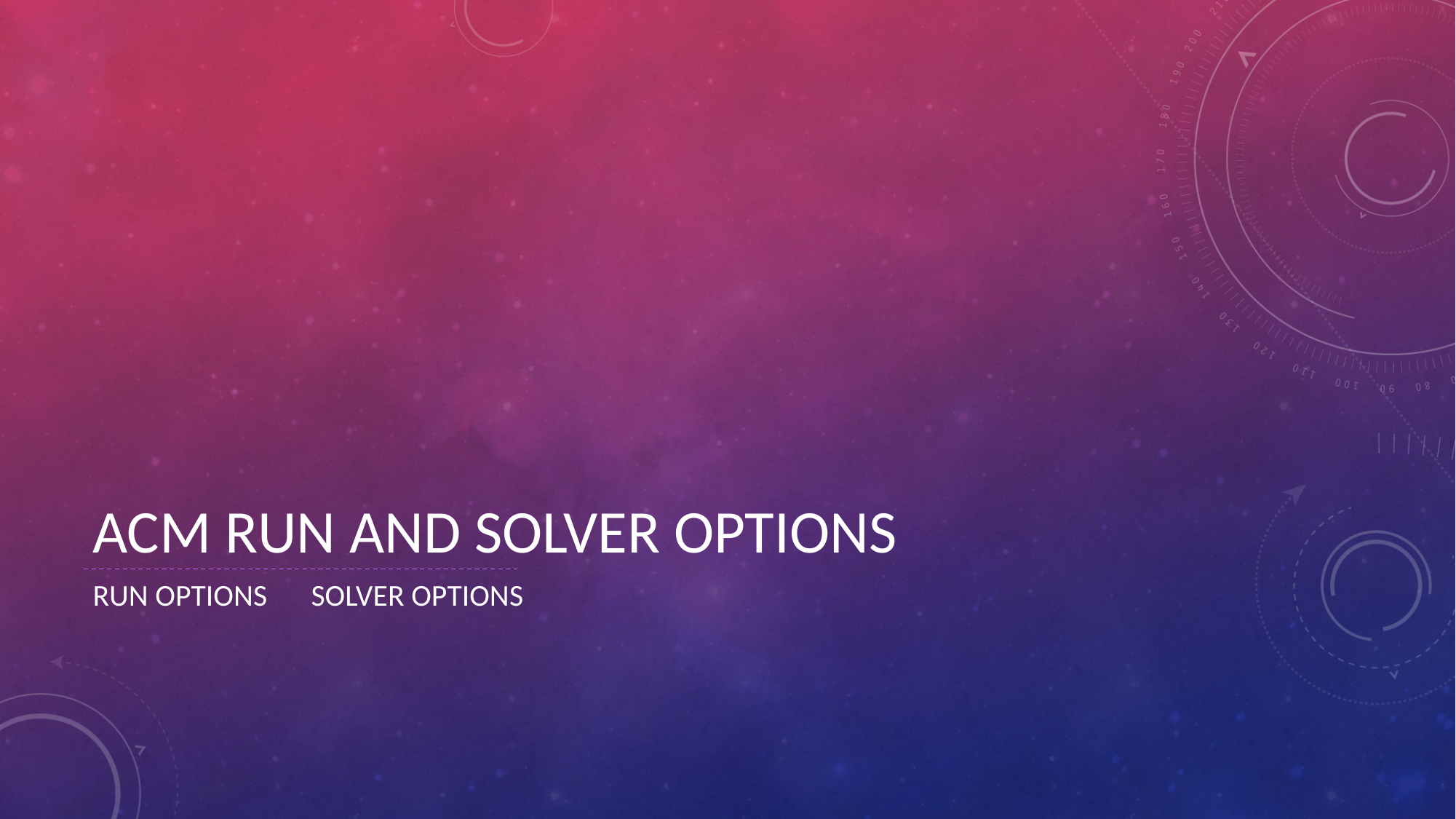

# Acm RUN and solver OPTIONS
RUN OPTIONS	Solver OPTIONS